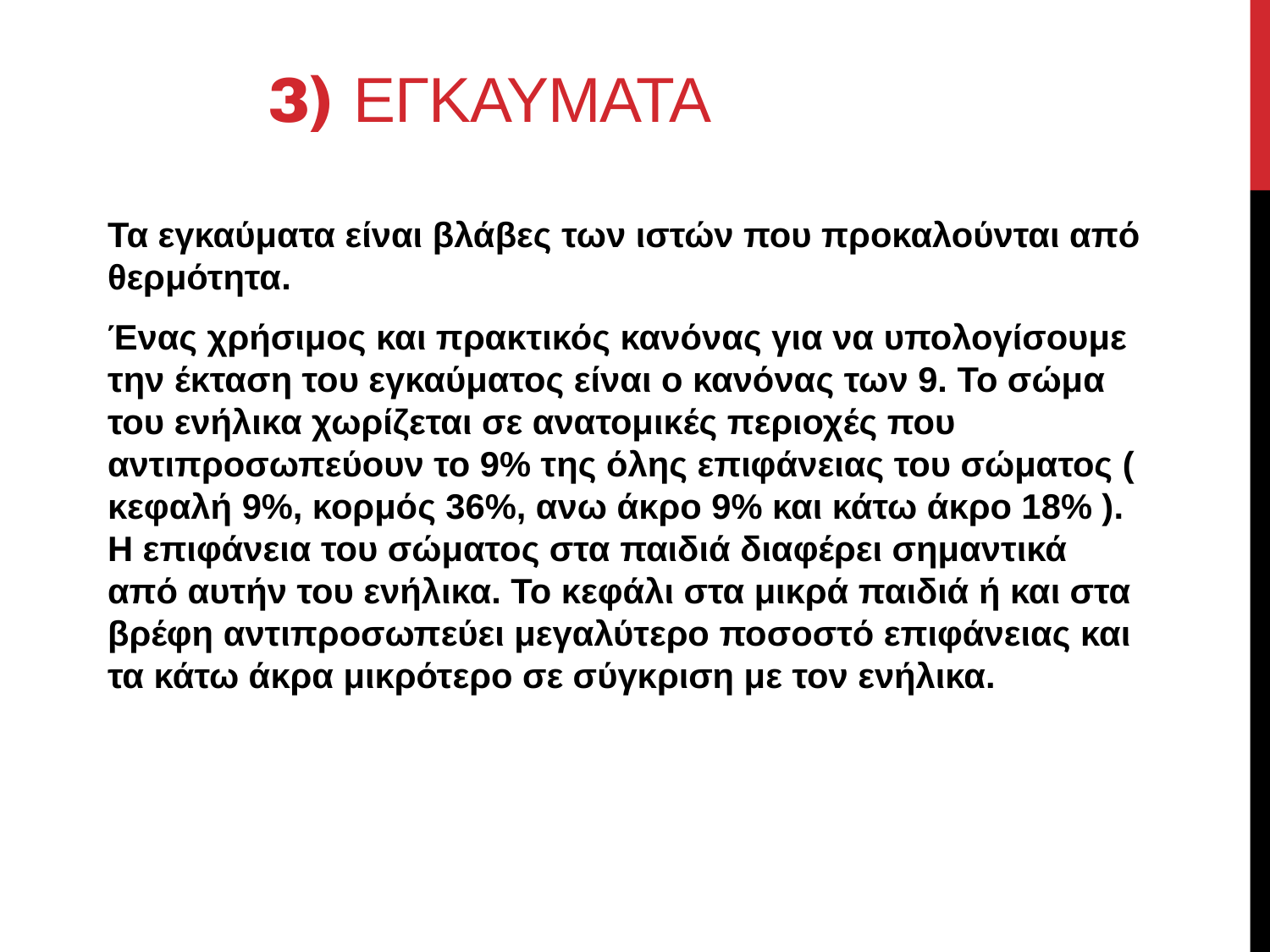

# 3) Εγκαυματα
Τα εγκαύματα είναι βλάβες των ιστών που προκαλούνται από θερμότητα.
Ένας χρήσιμος και πρακτικός κανόνας για να υπολογίσουμε την έκταση του εγκαύματος είναι ο κανόνας των 9. Το σώμα του ενήλικα χωρίζεται σε ανατομικές περιοχές που αντιπροσωπεύουν το 9% της όλης επιφάνειας του σώματος ( κεφαλή 9%, κορμός 36%, ανω άκρο 9% και κάτω άκρο 18% ). Η επιφάνεια του σώματος στα παιδιά διαφέρει σημαντικά από αυτήν του ενήλικα. Το κεφάλι στα μικρά παιδιά ή και στα βρέφη αντιπροσωπεύει μεγαλύτερο ποσοστό επιφάνειας και τα κάτω άκρα μικρότερο σε σύγκριση με τον ενήλικα.